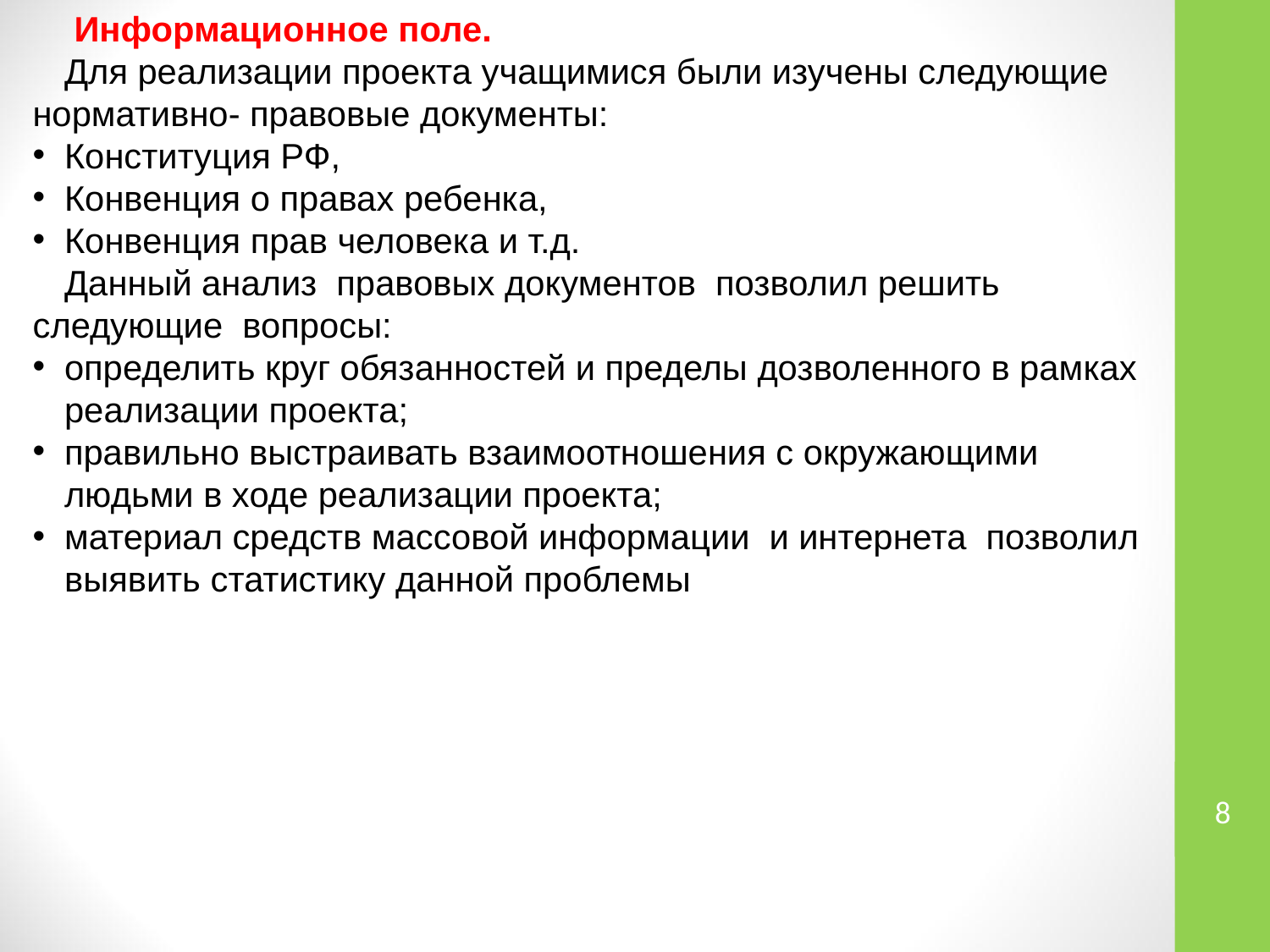

Информационное поле.
Для реализации проекта учащимися были изучены следующие  нормативно- правовые документы:
Конституция РФ,
Конвенция о правах ребенка,
Конвенция прав человека и т.д.
Данный анализ  правовых документов  позволил решить следующие  вопросы:
определить круг обязанностей и пределы дозволенного в рамках реализации проекта;
правильно выстраивать взаимоотношения с окружающими людьми в ходе реализации проекта;
материал средств массовой информации  и интернета  позволил выявить статистику данной проблемы
8